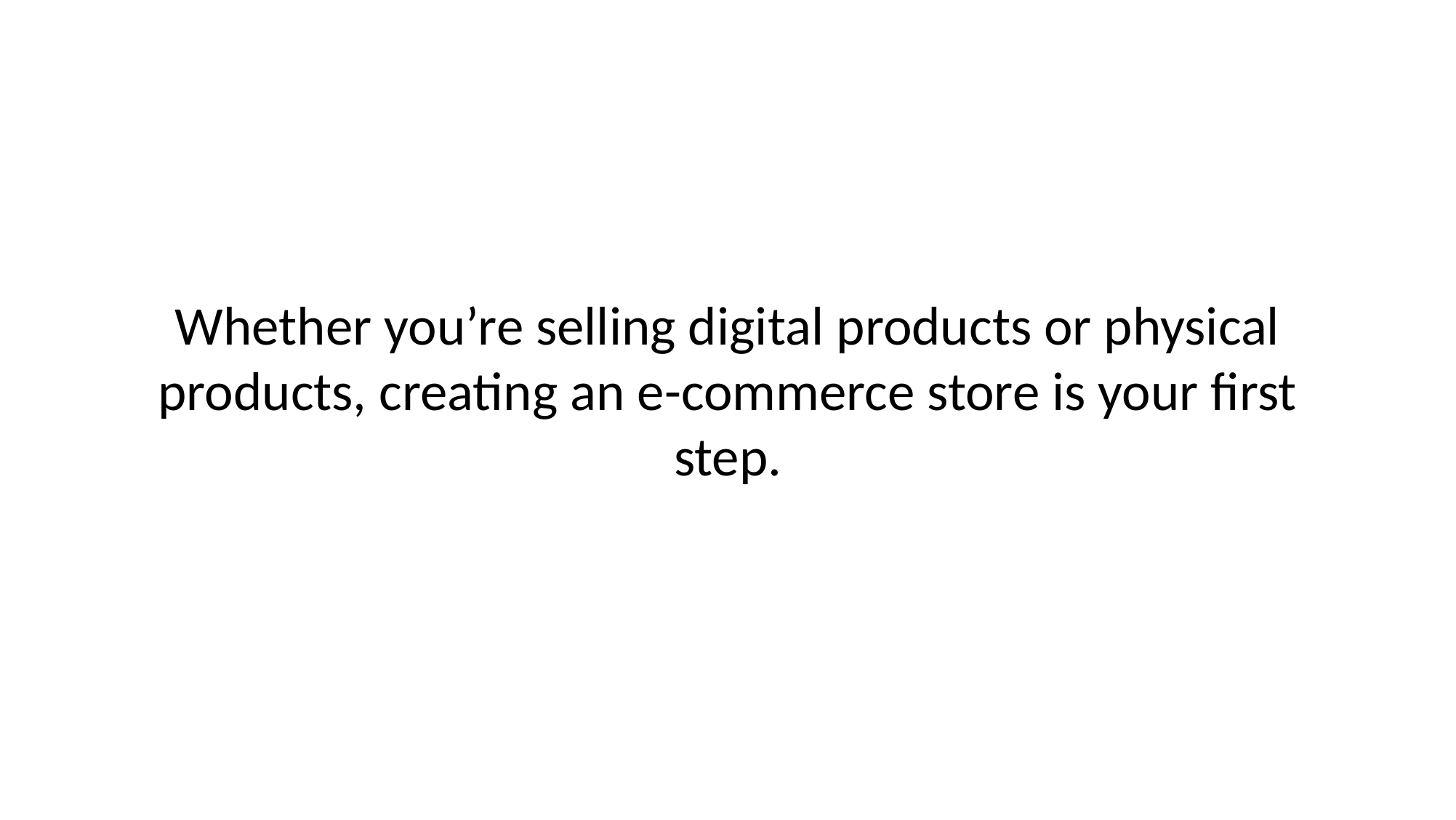

# Whether you’re selling digital products or physical products, creating an e-commerce store is your first step.